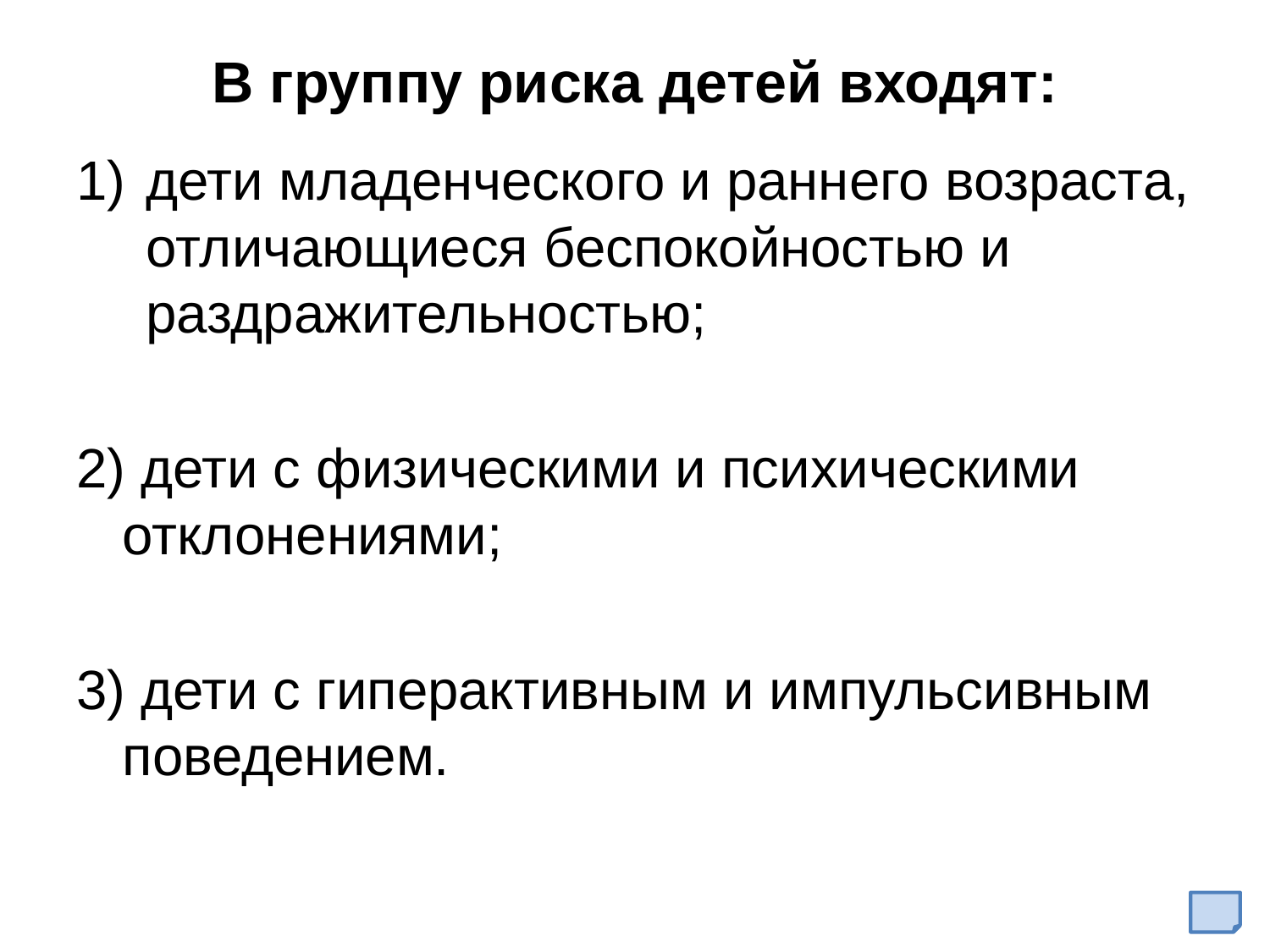

# В группу риска детей входят:
дети младенческого и раннего возраста, отличающиеся беспокойностью и раздражительностью;

2) дети с физическими и психическими отклонениями;

3) дети с гиперактивным и импульсивным поведением.